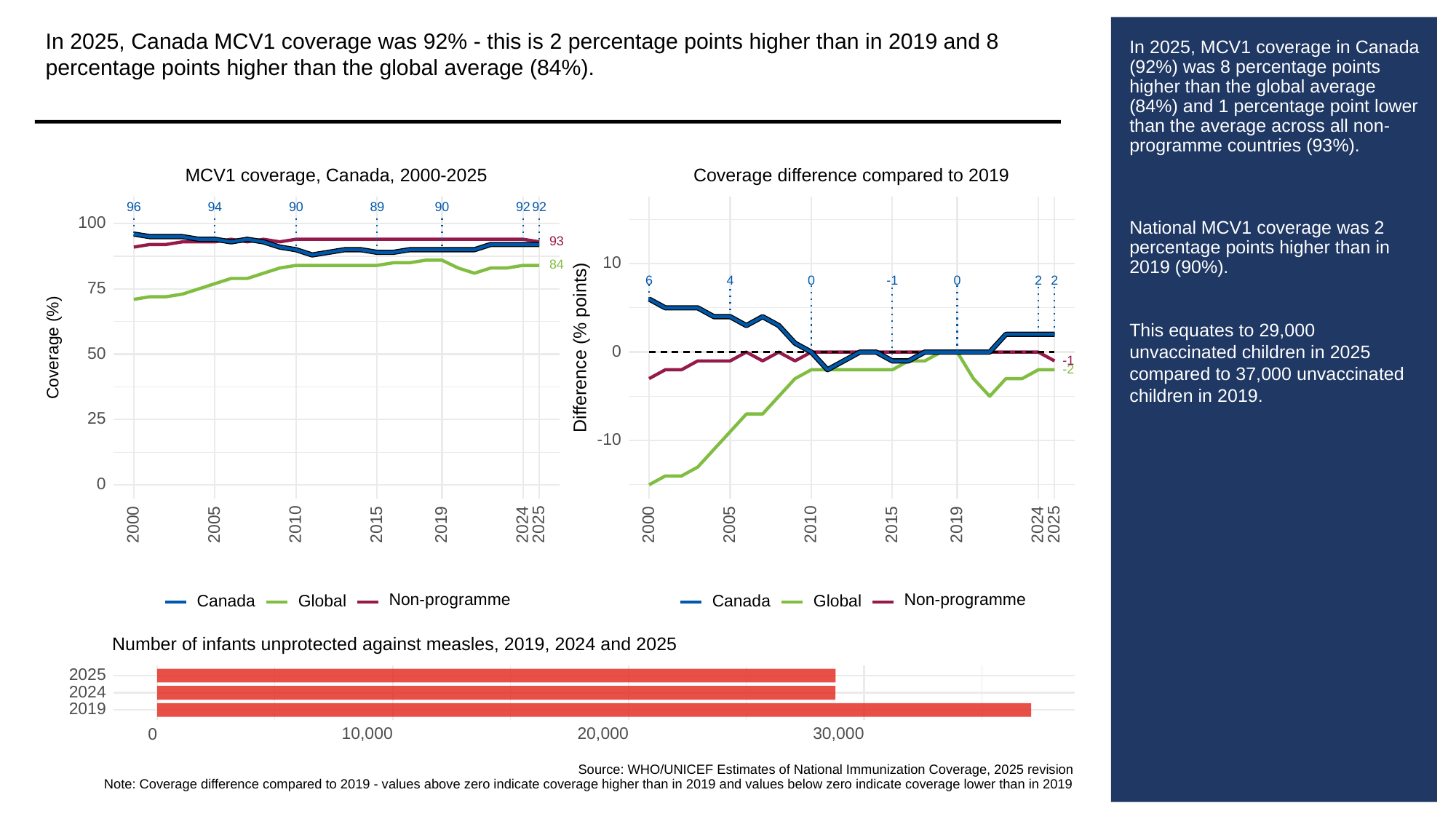

In 2025, Canada MCV1 coverage was 92% - this is 2 percentage points higher than in 2019 and 8 percentage points higher than the global average (84%).
# In 2025, MCV1 coverage in Canada (92%) was 8 percentage points higher than the global average (84%) and 1 percentage point lower than the average across all non-programme countries (93%).

National MCV1 coverage was 2 percentage points higher than in 2019 (90%).

This equates to 29,000 unvaccinated children in 2025 compared to 37,000 unvaccinated children in 2019.

MCV1 coverage, Canada, 2000-2025
Coverage difference compared to 2019

96
94
90
89
90
92
92
100

93

10

84

6
0
0
-1
2
2
4
75

Difference (% points)
Coverage (%)
0
50

-1
-2

25

-10

0

2000
2005
2010
2015
2019
2024
2025
2000
2005
2010
2015
2019
2024
2025
Non-programme
Non-programme
Canada
Global
Canada
Global

Number of infants unprotected against measles, 2019, 2024 and 2025

2025

2024

2019

10,000
20,000
30,000
0
Source: WHO/UNICEF Estimates of National Immunization Coverage, 2025 revision
Note: Coverage difference compared to 2019 - values above zero indicate coverage higher than in 2019 and values below zero indicate coverage lower than in 2019